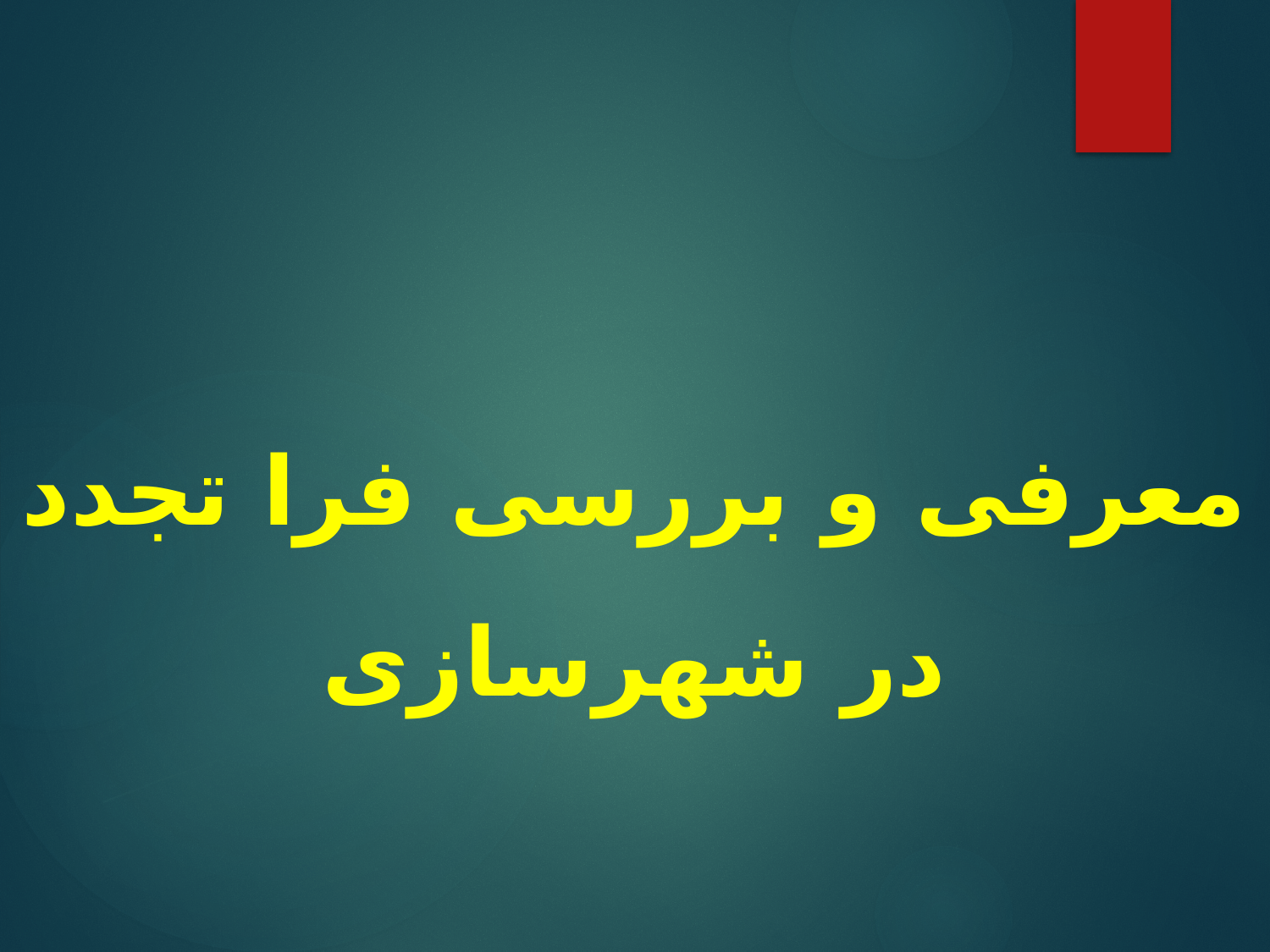

معرفی و بررسی فرا تجدد در شهرسازی